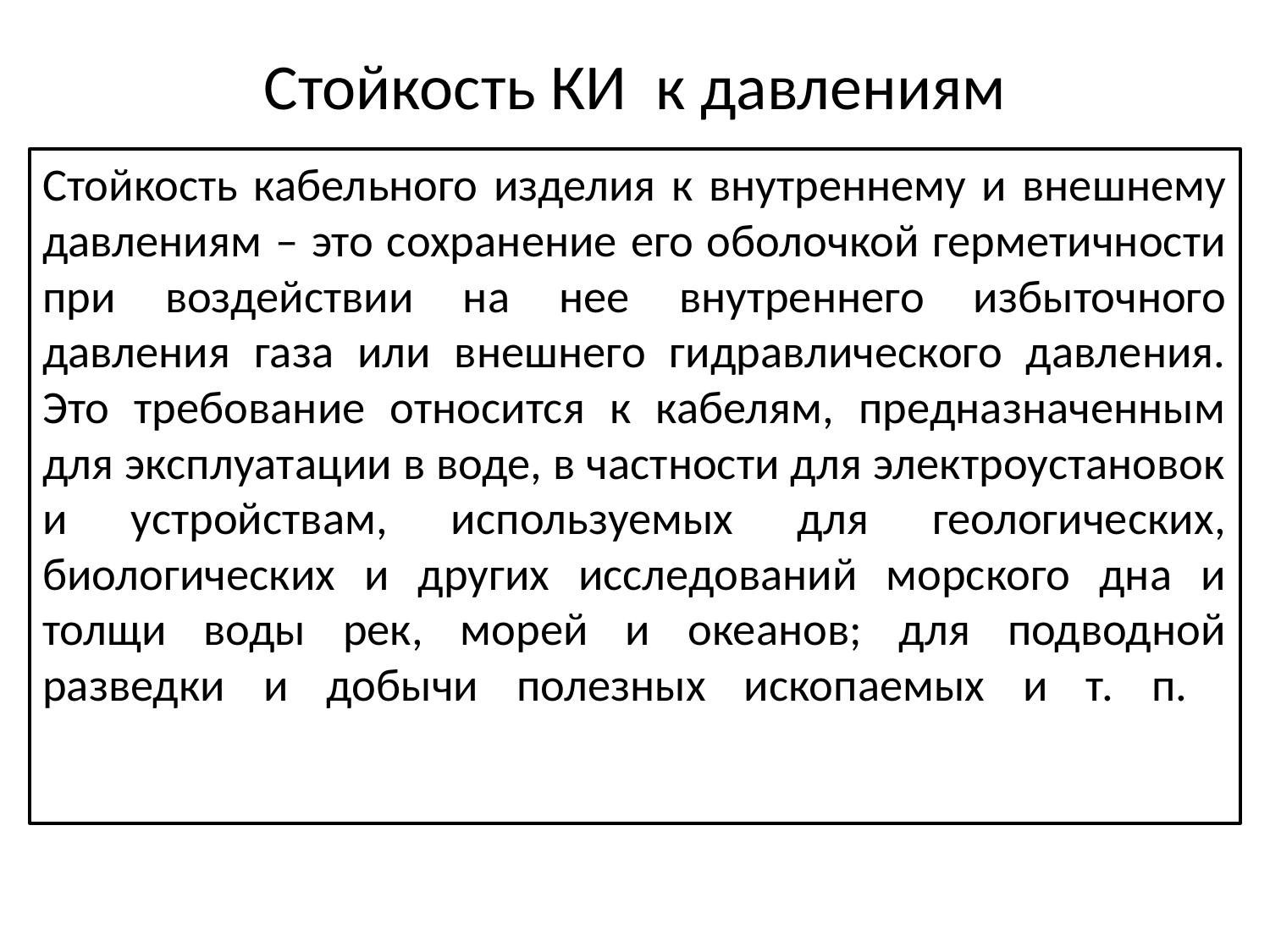

# Стойкость КИ  к давлениям
Стойкость кабельного изделия к внутреннему и внешнему давлениям – это сохранение его оболочкой герметичности при воздействии на нее внутреннего избыточного давления газа или внешнего гидравлического давления. Это требование относится к кабелям, предназначенным для эксплуатации в воде, в частности для электроустановок и устройствам, используемых для геологических, биологических и других исследований морского дна и толщи воды рек, морей и океанов; для подводной разведки и добычи полезных ископаемых и т. п.